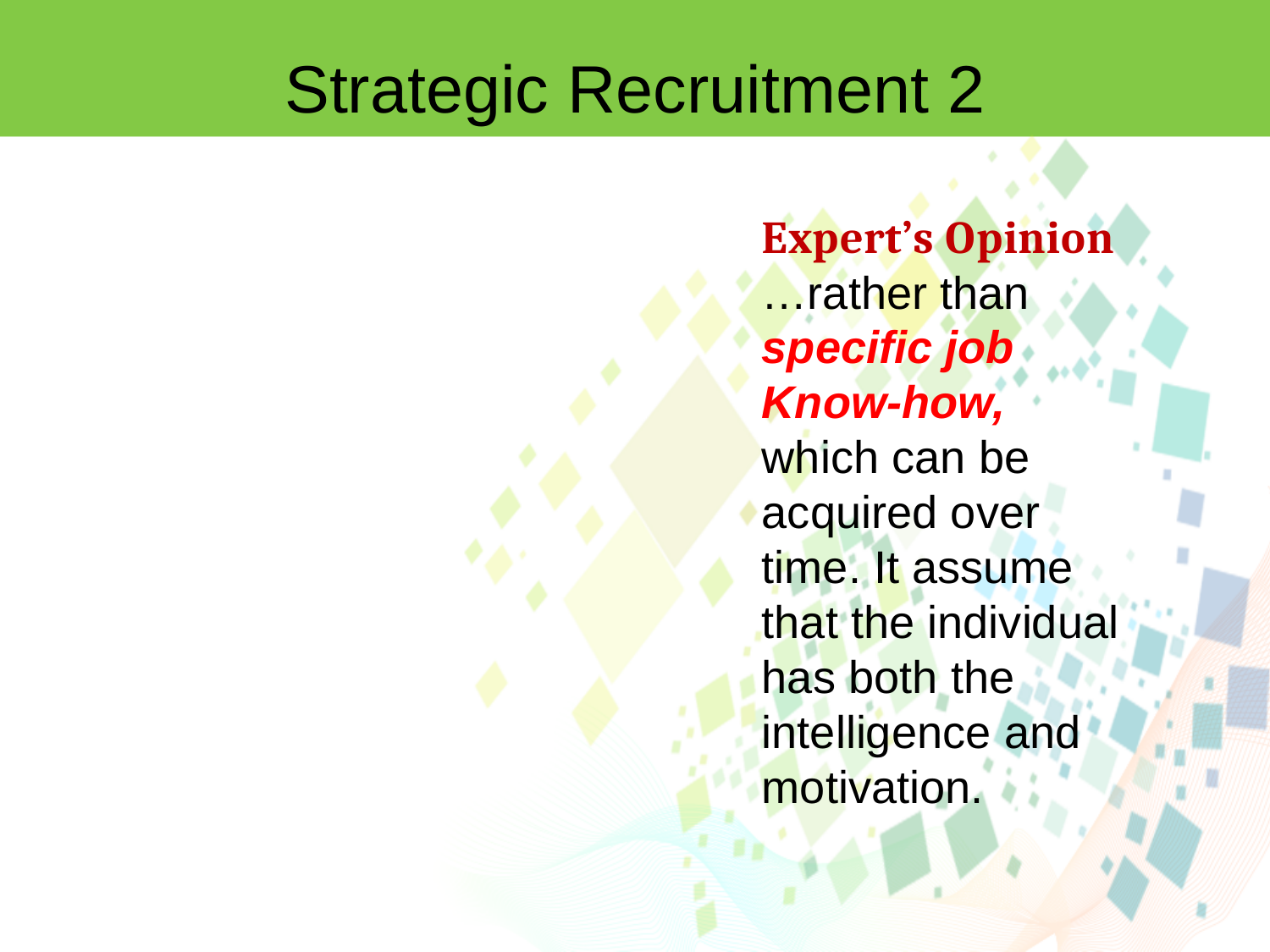

Strategic Recruitment 2
Expert’s Opinion
…rather than specific job Know-how, which can be acquired over time. It assume that the individual has both the intelligence and motivation.